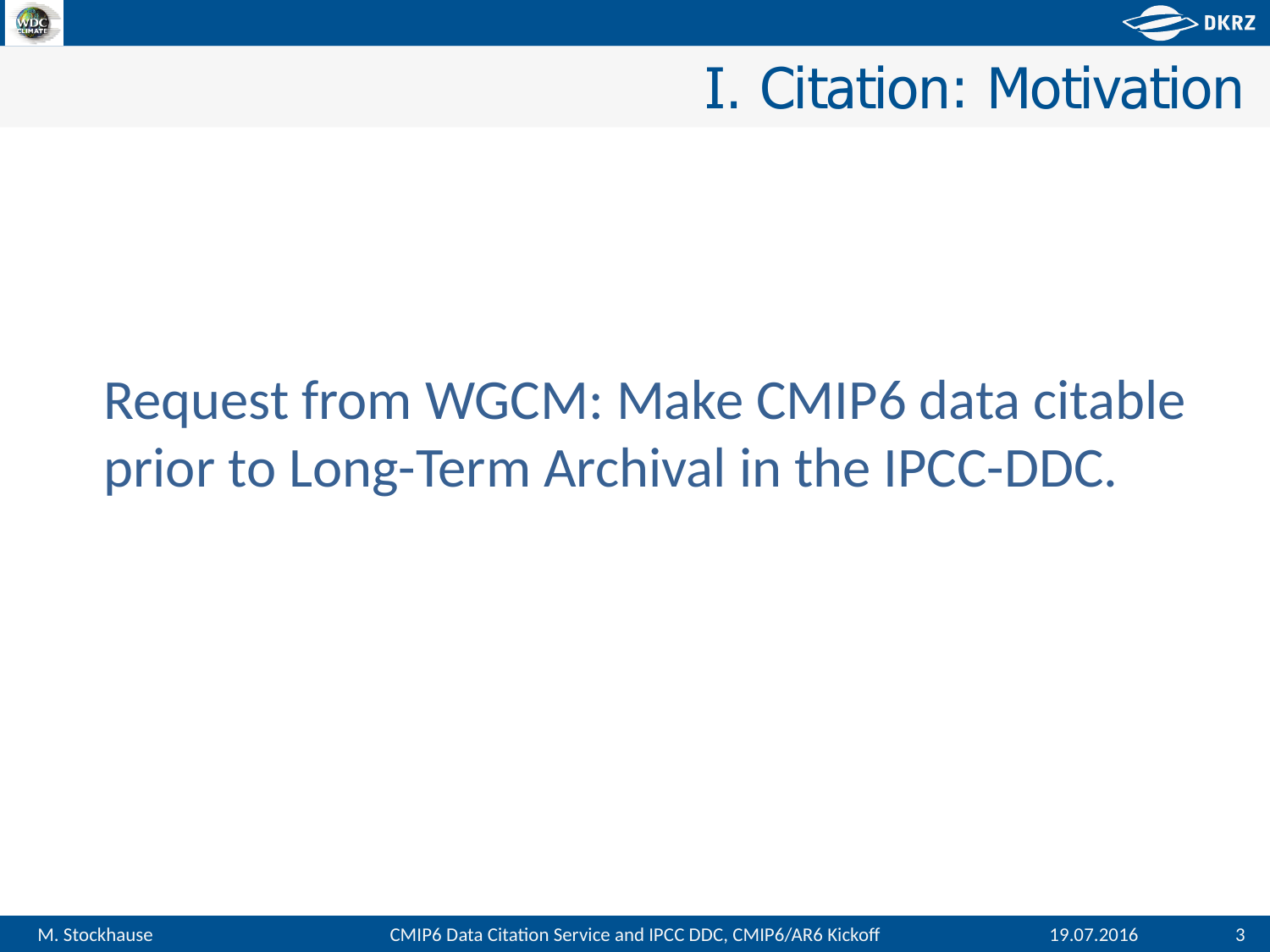

# I. Citation: Motivation
Request from WGCM: Make CMIP6 data citable
prior to Long-Term Archival in the IPCC-DDC.
3
19.07.2016